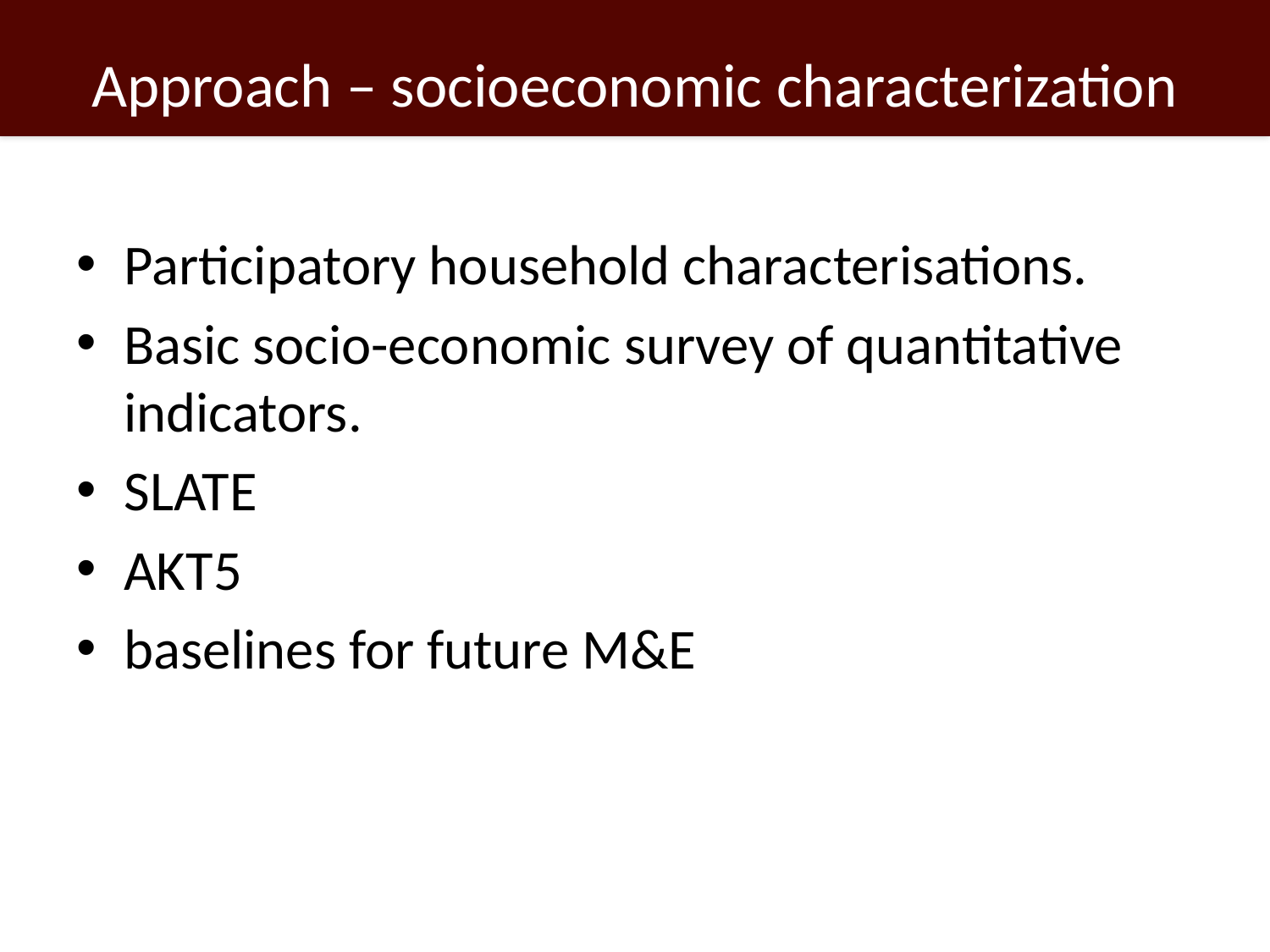

# Approach – socioeconomic characterization
Participatory household characterisations.
Basic socio-economic survey of quantitative indicators.
SLATE
AKT5
baselines for future M&E